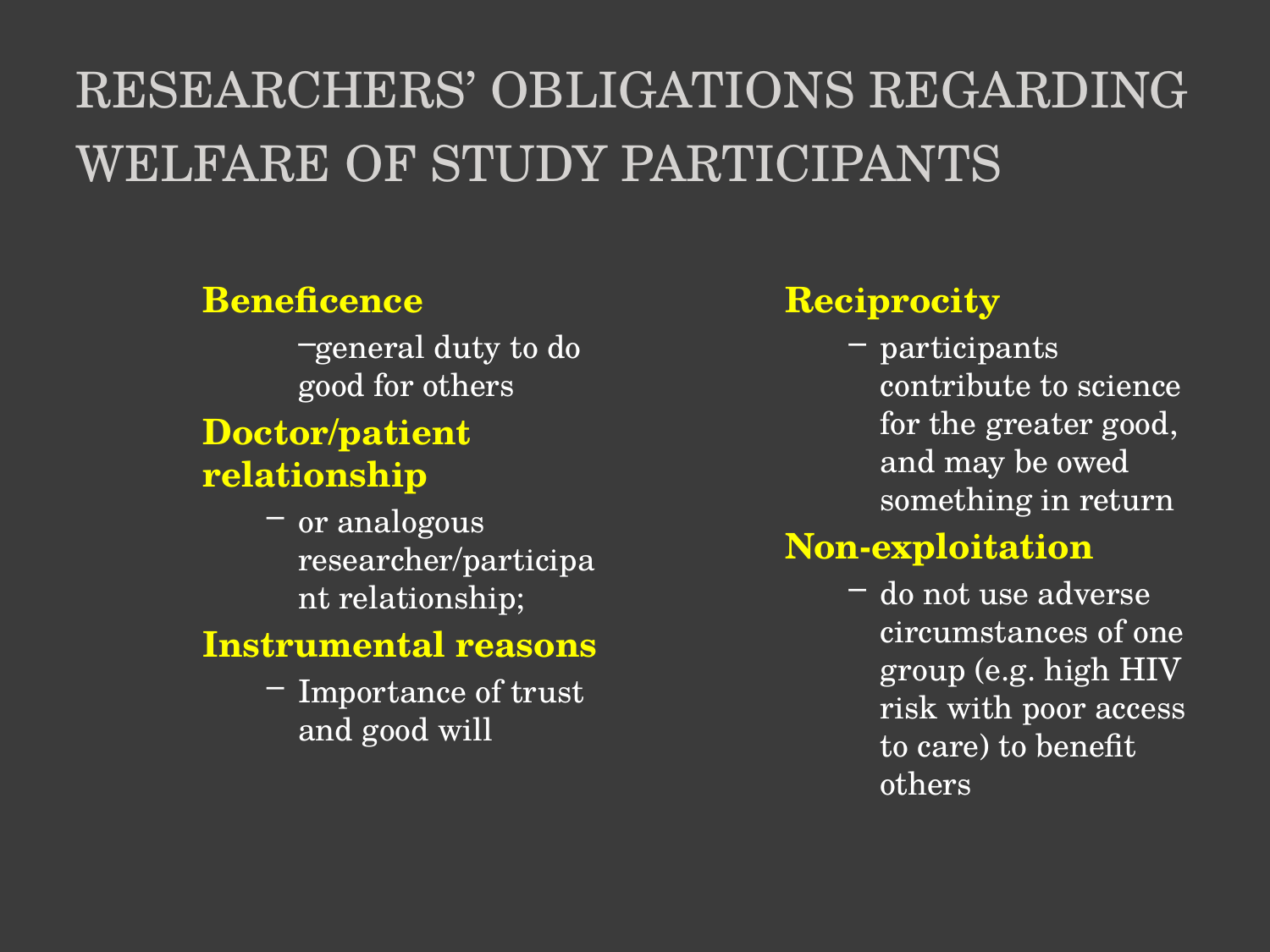

# Researchers’ obligations regarding welfare of study participants

Beneficence
general duty to do good for others
Doctor/patient relationship
or analogous researcher/participant relationship;
Instrumental reasons
Importance of trust and good will

Reciprocity
participants contribute to science for the greater good, and may be owed something in return
Non-exploitation
do not use adverse circumstances of one group (e.g. high HIV risk with poor access to care) to benefit others